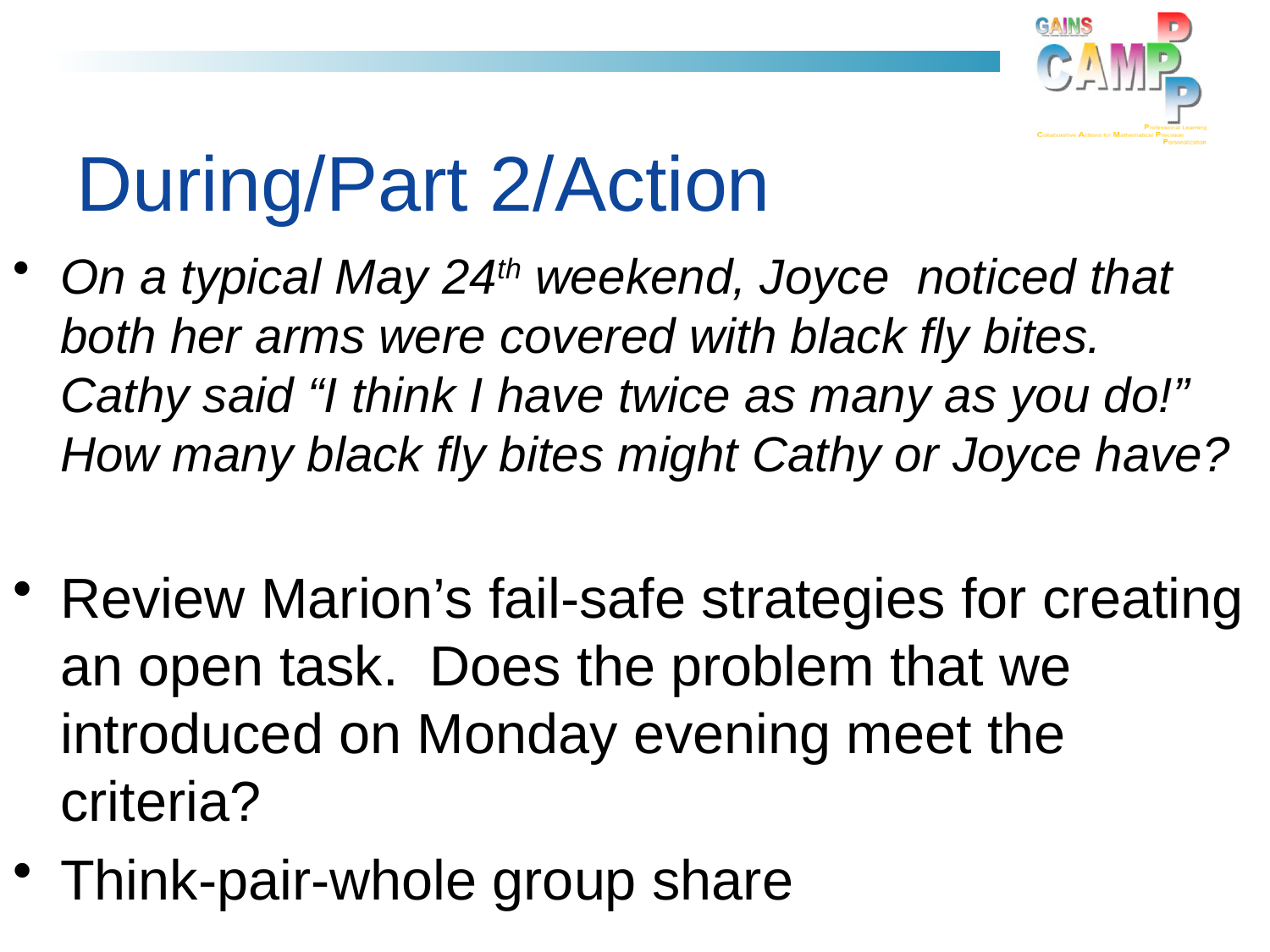

# During/Part 2/Action
On a typical May 24th weekend, Joyce  noticed that both her arms were covered with black fly bites.  Cathy said “I think I have twice as many as you do!”  How many black fly bites might Cathy or Joyce have?

Review Marion’s fail-safe strategies for creating an open task.  Does the problem that we introduced on Monday evening meet the criteria?
Think-pair-whole group share